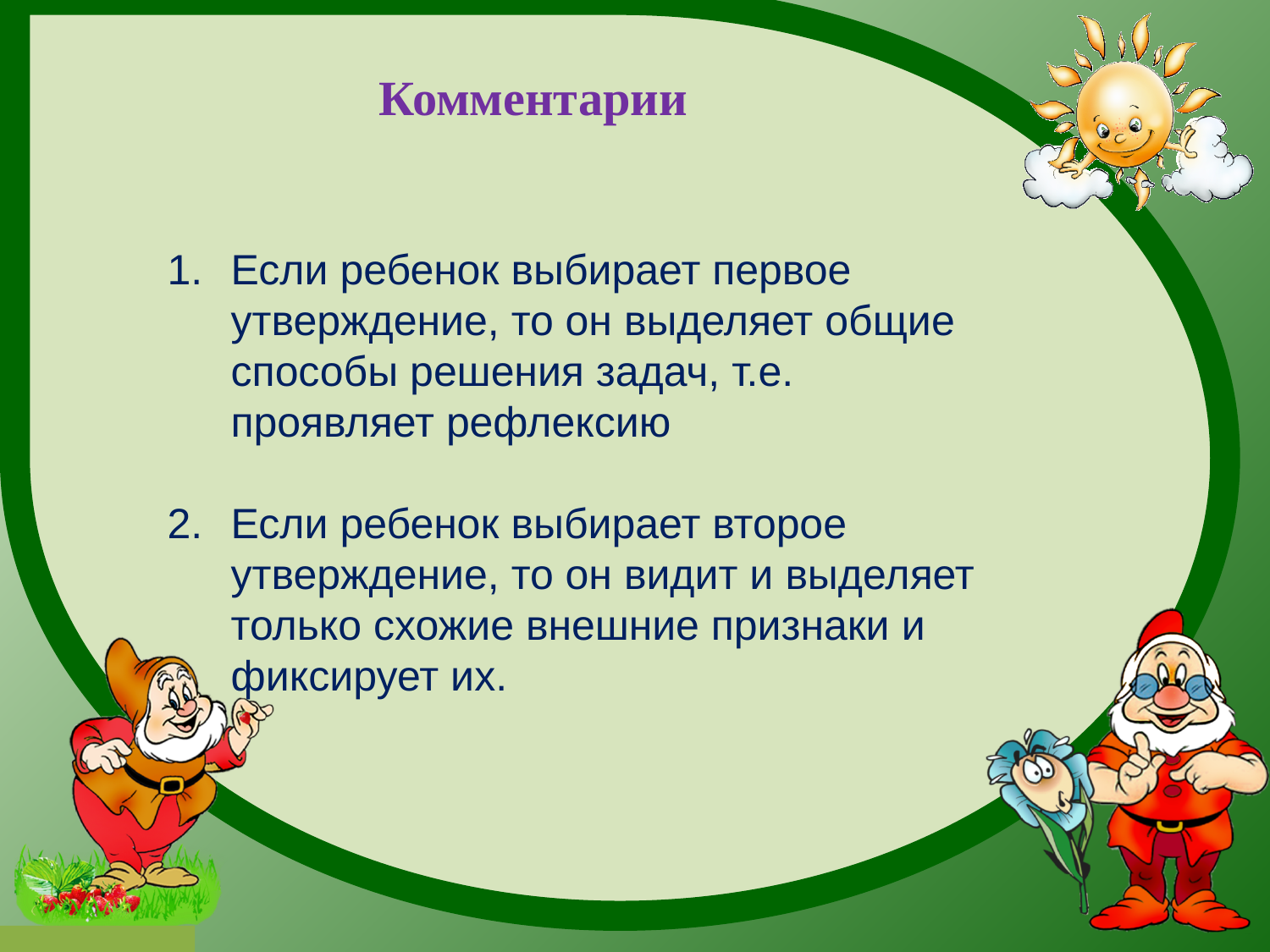

Комментарии
Если ребенок выбирает первое утверждение, то он выделяет общие  способы решения задач, т.е. проявляет рефлексию

Если ребенок выбирает второе утверждение, то он видит и выделяет только схожие внешние признаки и фиксирует их.